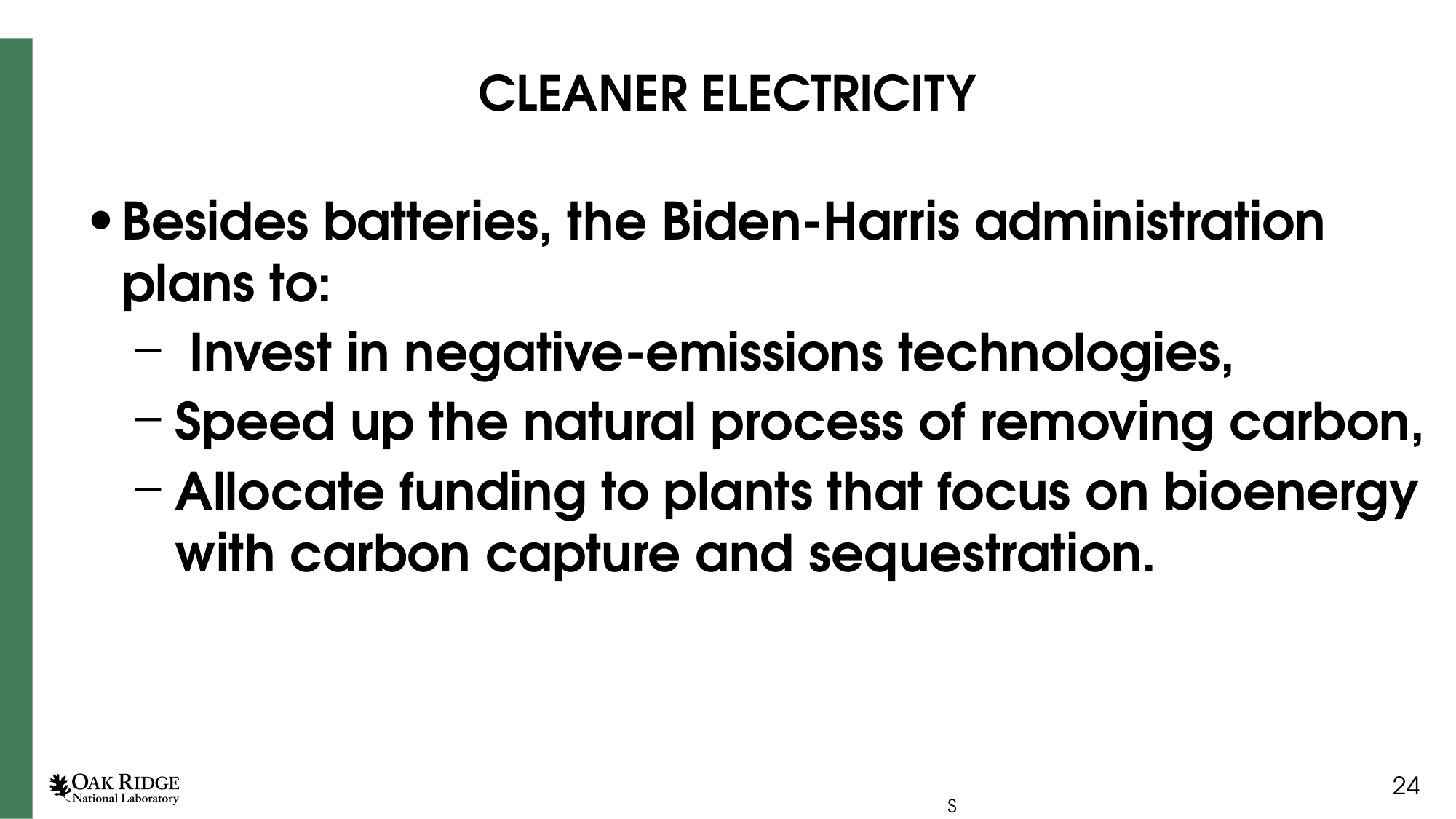

# CLEANER ELECTRICITY
Besides batteries, the Biden-Harris administration plans to:
 Invest in negative-emissions technologies,
Speed up the natural process of removing carbon,
Allocate funding to plants that focus on bioenergy with carbon capture and sequestration.
24
S